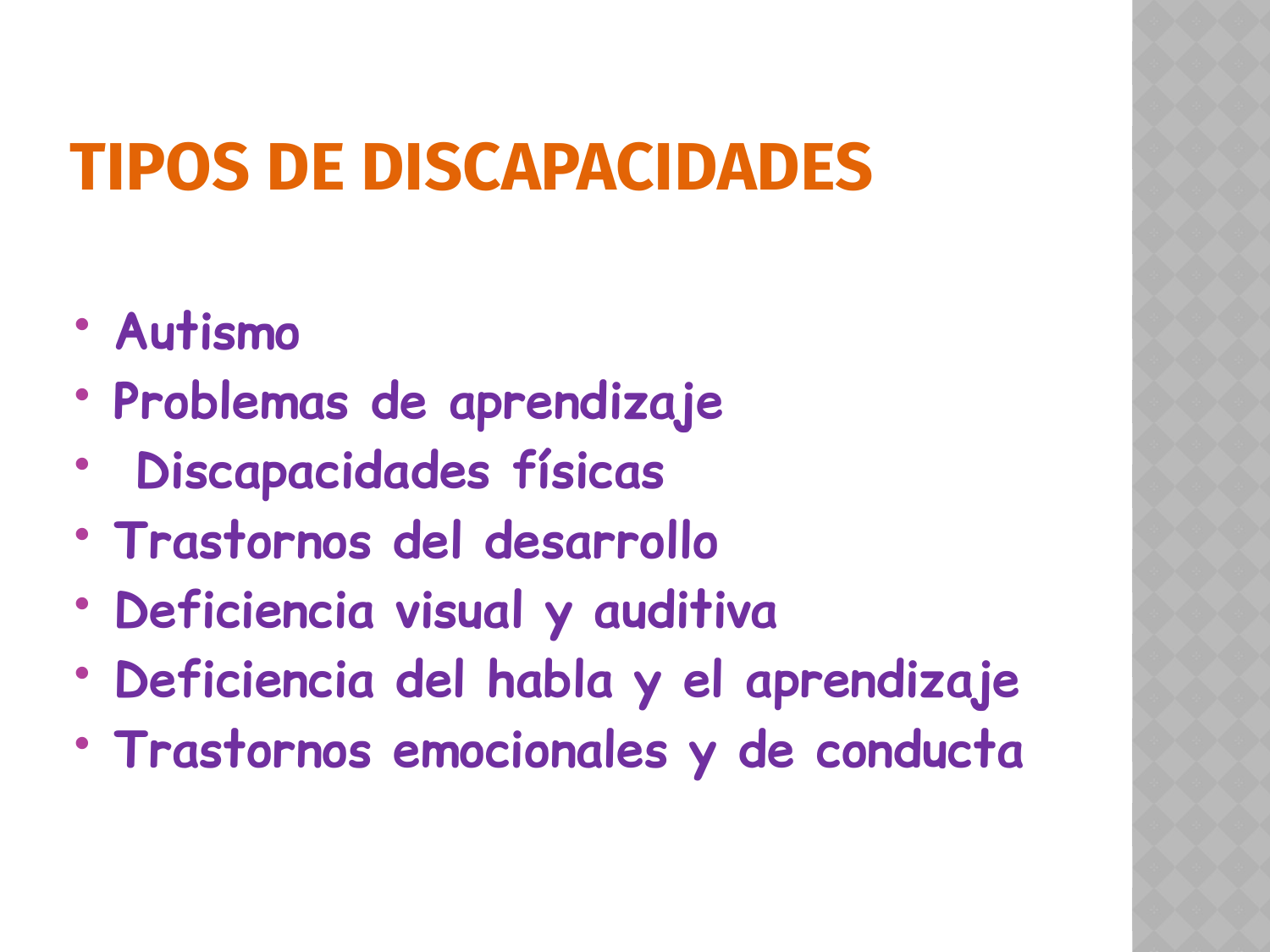

# Tipos de discapacidades

Autismo
Problemas de aprendizaje
 Discapacidades físicas
Trastornos del desarrollo
Deficiencia visual y auditiva
Deficiencia del habla y el aprendizaje
Trastornos emocionales y de conducta